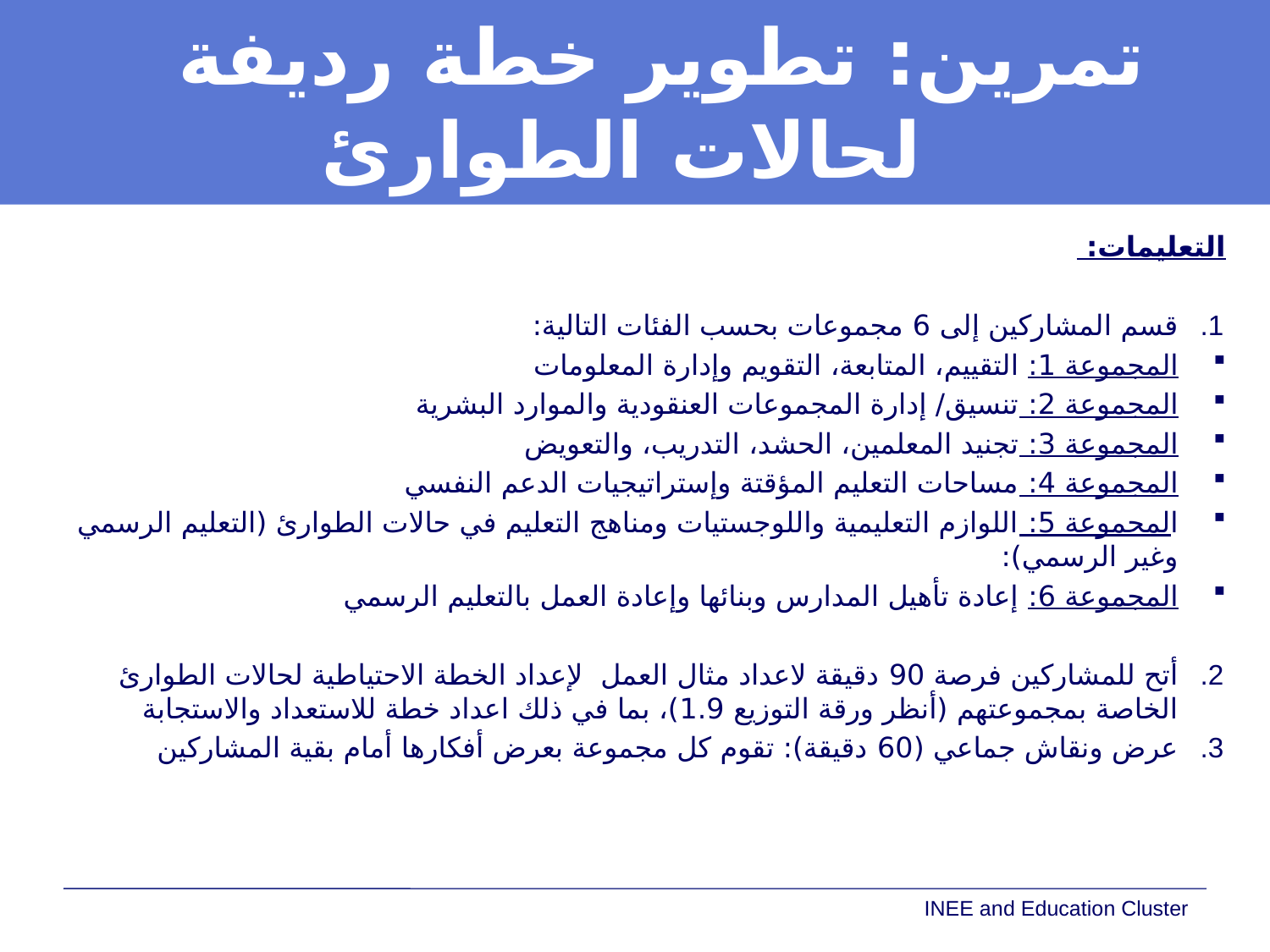

# تمرين: تطوير خطة رديفة لحالات الطوارئ
التعليمات:

قسم المشاركين إلى 6 مجموعات بحسب الفئات التالية:
المجموعة 1: التقييم، المتابعة، التقويم وإدارة المعلومات
المجموعة 2: تنسيق/ إدارة المجموعات العنقودية والموارد البشرية
المجموعة 3: تجنيد المعلمين، الحشد، التدريب، والتعويض
المجموعة 4: مساحات التعليم المؤقتة وإستراتيجيات الدعم النفسي
المجموعة 5: اللوازم التعليمية واللوجستيات ومناهج التعليم في حالات الطوارئ (التعليم الرسمي وغير الرسمي):
المجموعة 6: إعادة تأهيل المدارس وبنائها وإعادة العمل بالتعليم الرسمي

أتح للمشاركين فرصة 90 دقيقة لاعداد مثال العمل  لإعداد الخطة الاحتياطية لحالات الطوارئ الخاصة بمجموعتهم (أنظر ورقة التوزيع 1.9)، بما في ذلك اعداد خطة للاستعداد والاستجابة
عرض ونقاش جماعي (60 دقيقة): تقوم كل مجموعة بعرض أفكارها أمام بقية المشاركين

INEE and Education Cluster